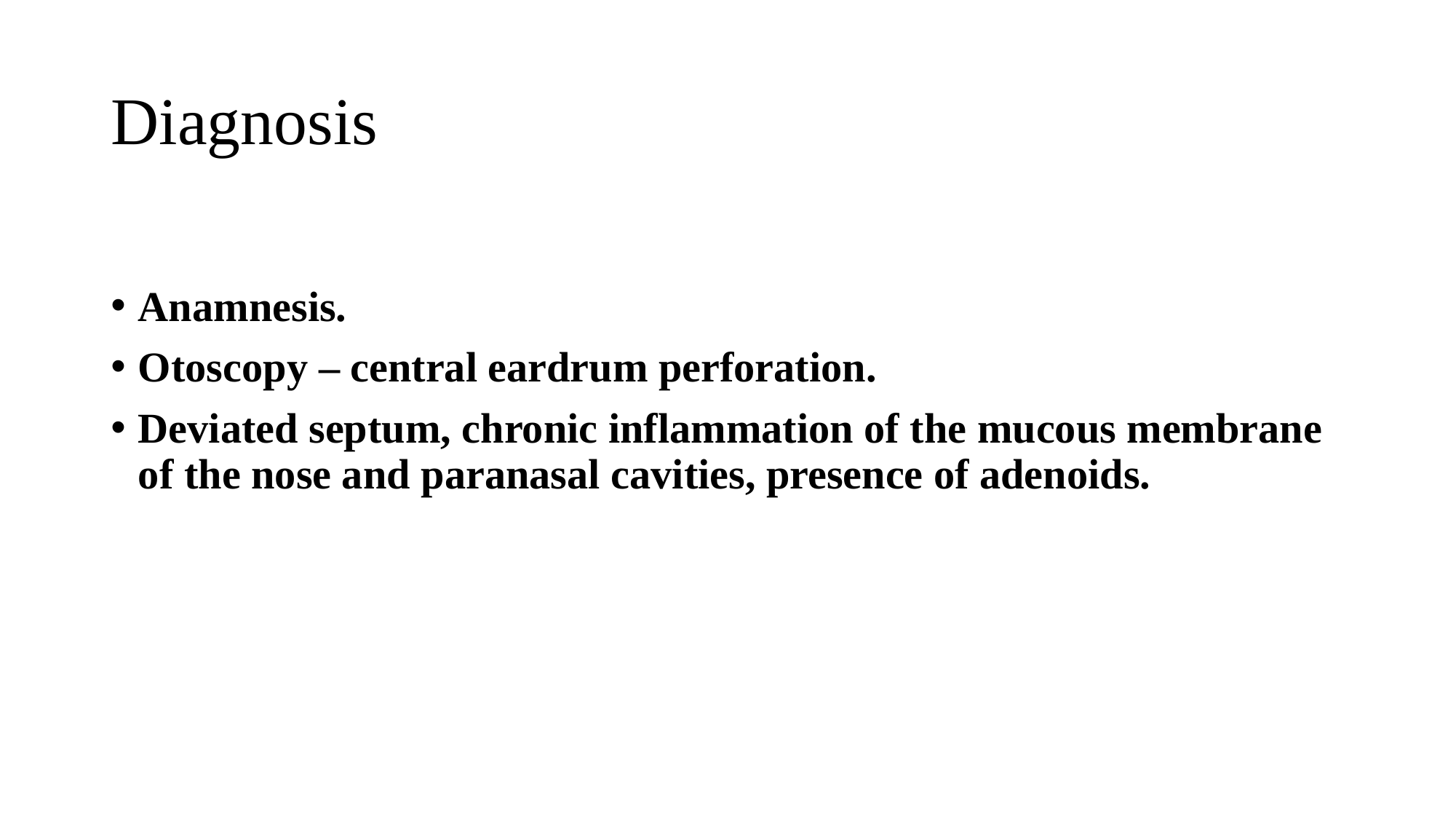

# Diagnosis

Anamnesis.
Otoscopy – central eardrum perforation.
Deviated septum, chronic inflammation of the mucous membrane of the nose and paranasal cavities, presence of adenoids.